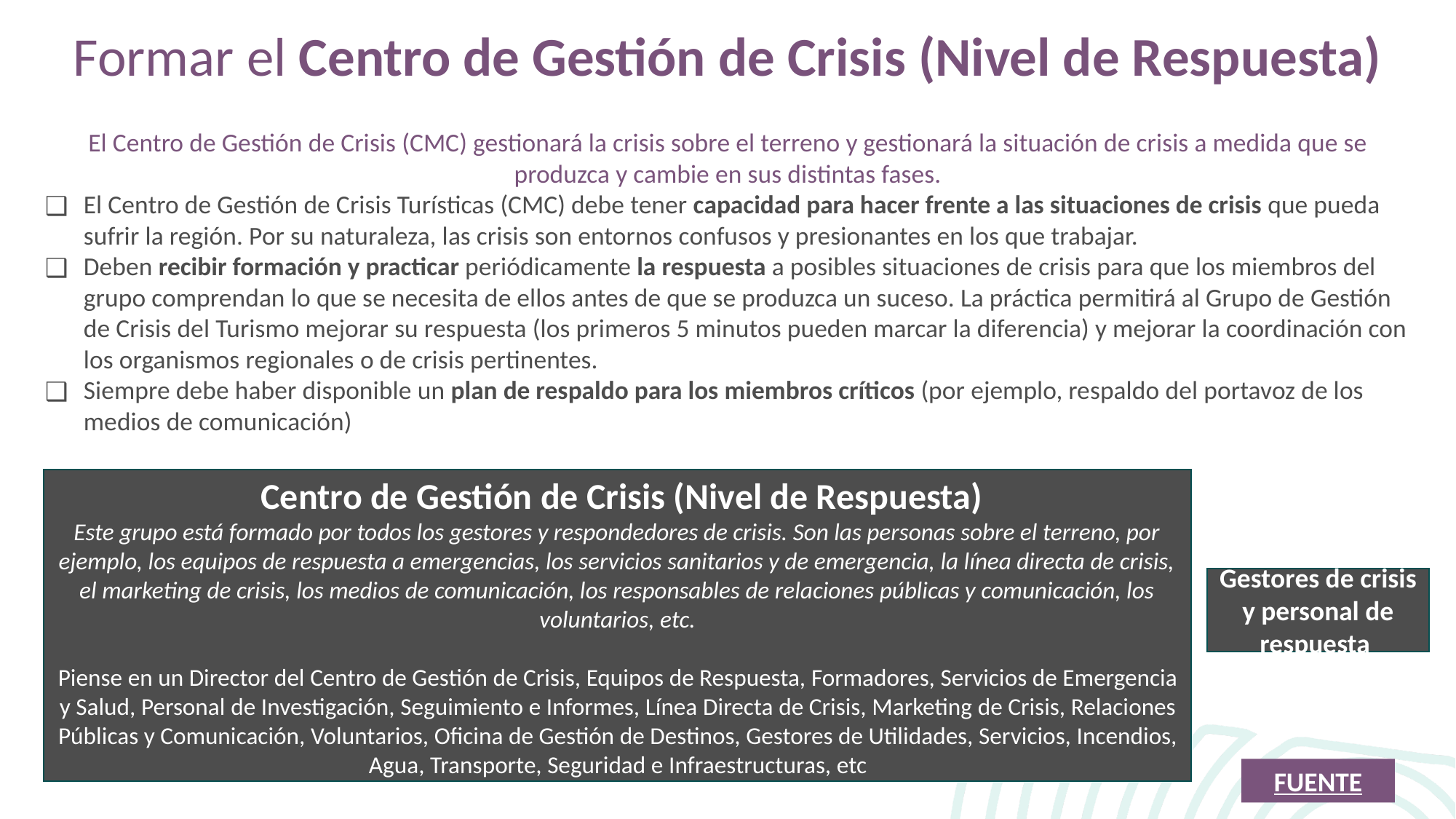

Formar el Centro de Gestión de Crisis (Nivel de Respuesta)
El Centro de Gestión de Crisis (CMC) gestionará la crisis sobre el terreno y gestionará la situación de crisis a medida que se produzca y cambie en sus distintas fases.
El Centro de Gestión de Crisis Turísticas (CMC) debe tener capacidad para hacer frente a las situaciones de crisis que pueda sufrir la región. Por su naturaleza, las crisis son entornos confusos y presionantes en los que trabajar.
Deben recibir formación y practicar periódicamente la respuesta a posibles situaciones de crisis para que los miembros del grupo comprendan lo que se necesita de ellos antes de que se produzca un suceso. La práctica permitirá al Grupo de Gestión de Crisis del Turismo mejorar su respuesta (los primeros 5 minutos pueden marcar la diferencia) y mejorar la coordinación con los organismos regionales o de crisis pertinentes.
Siempre debe haber disponible un plan de respaldo para los miembros críticos (por ejemplo, respaldo del portavoz de los medios de comunicación)

 Centro de Gestión de Crisis (Nivel de Respuesta)
Este grupo está formado por todos los gestores y respondedores de crisis. Son las personas sobre el terreno, por ejemplo, los equipos de respuesta a emergencias, los servicios sanitarios y de emergencia, la línea directa de crisis, el marketing de crisis, los medios de comunicación, los responsables de relaciones públicas y comunicación, los voluntarios, etc.

Piense en un Director del Centro de Gestión de Crisis, Equipos de Respuesta, Formadores, Servicios de Emergencia y Salud, Personal de Investigación, Seguimiento e Informes, Línea Directa de Crisis, Marketing de Crisis, Relaciones Públicas y Comunicación, Voluntarios, Oficina de Gestión de Destinos, Gestores de Utilidades, Servicios, Incendios, Agua, Transporte, Seguridad e Infraestructuras, etc
Gestores de crisis y personal de respuesta
FUENTE